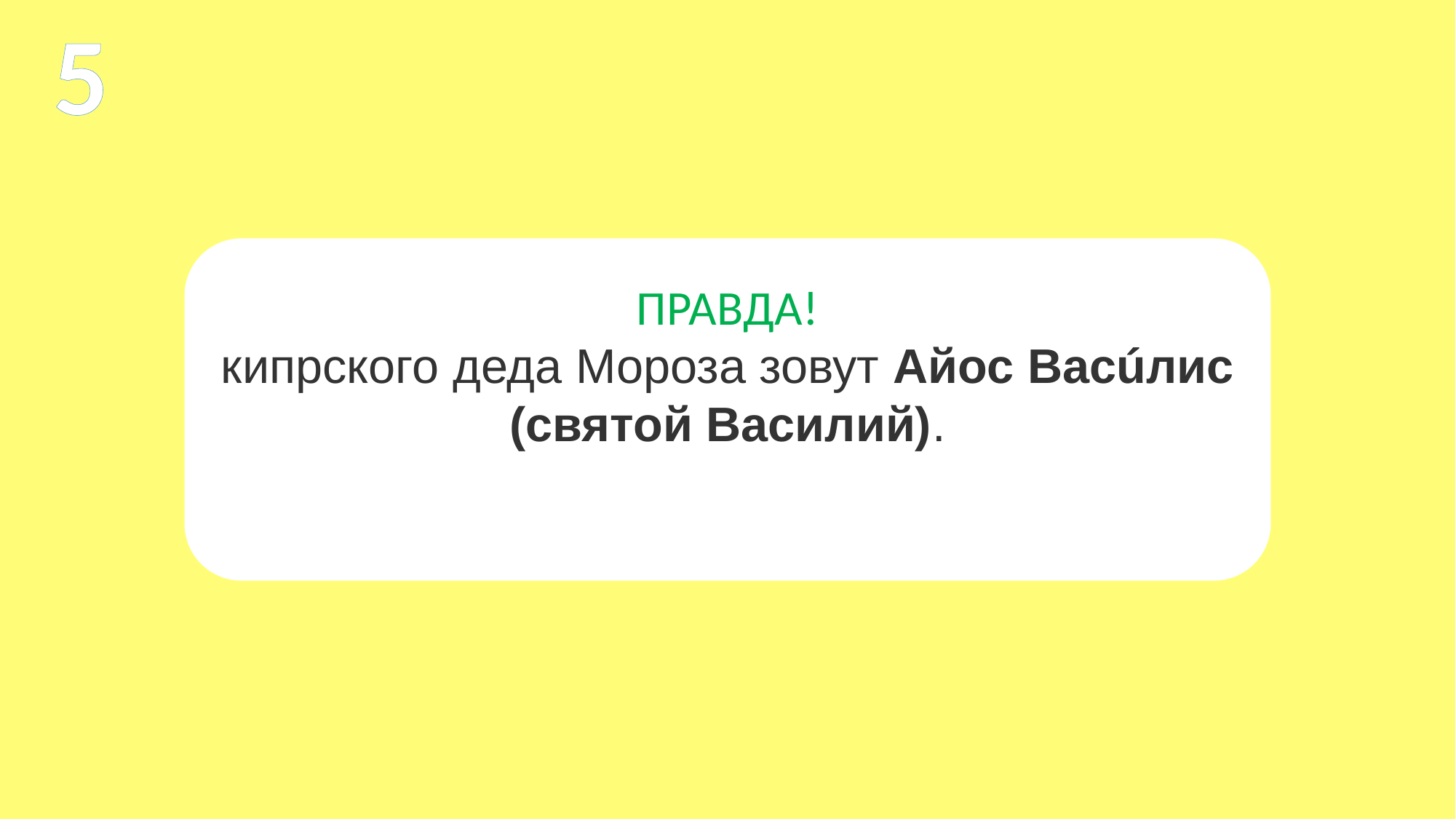

5

ПРАВДА!
кипрского деда Мороза зовут Айос Васúлис (святой Василий).